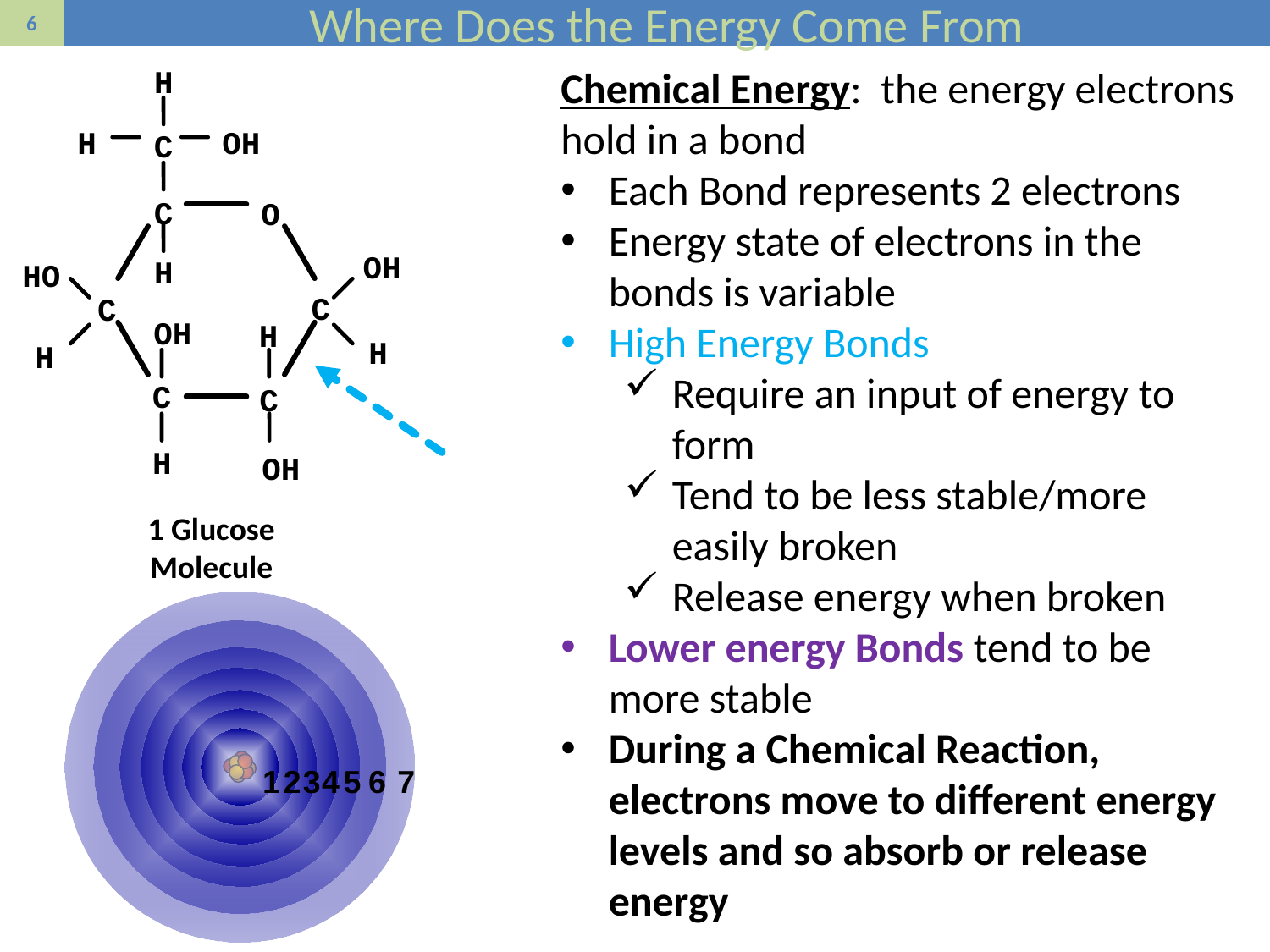

# Where Does the Energy Come From
H

H
OH
C

C
O

OH

H

H
HO

H

C
C
OH
H

C
C

H
OH
Chemical Energy:  the energy electrons hold in a bond
Each Bond represents 2 electrons
Energy state of electrons in the bonds is variable
High Energy Bonds
Require an input of energy to form
Tend to be less stable/more easily broken
Release energy when broken
Lower energy Bonds tend to be more stable
During a Chemical Reaction, electrons move to different energy levels and so absorb or release energy
1 Glucose Molecule

1
2
3
4
5
6
7